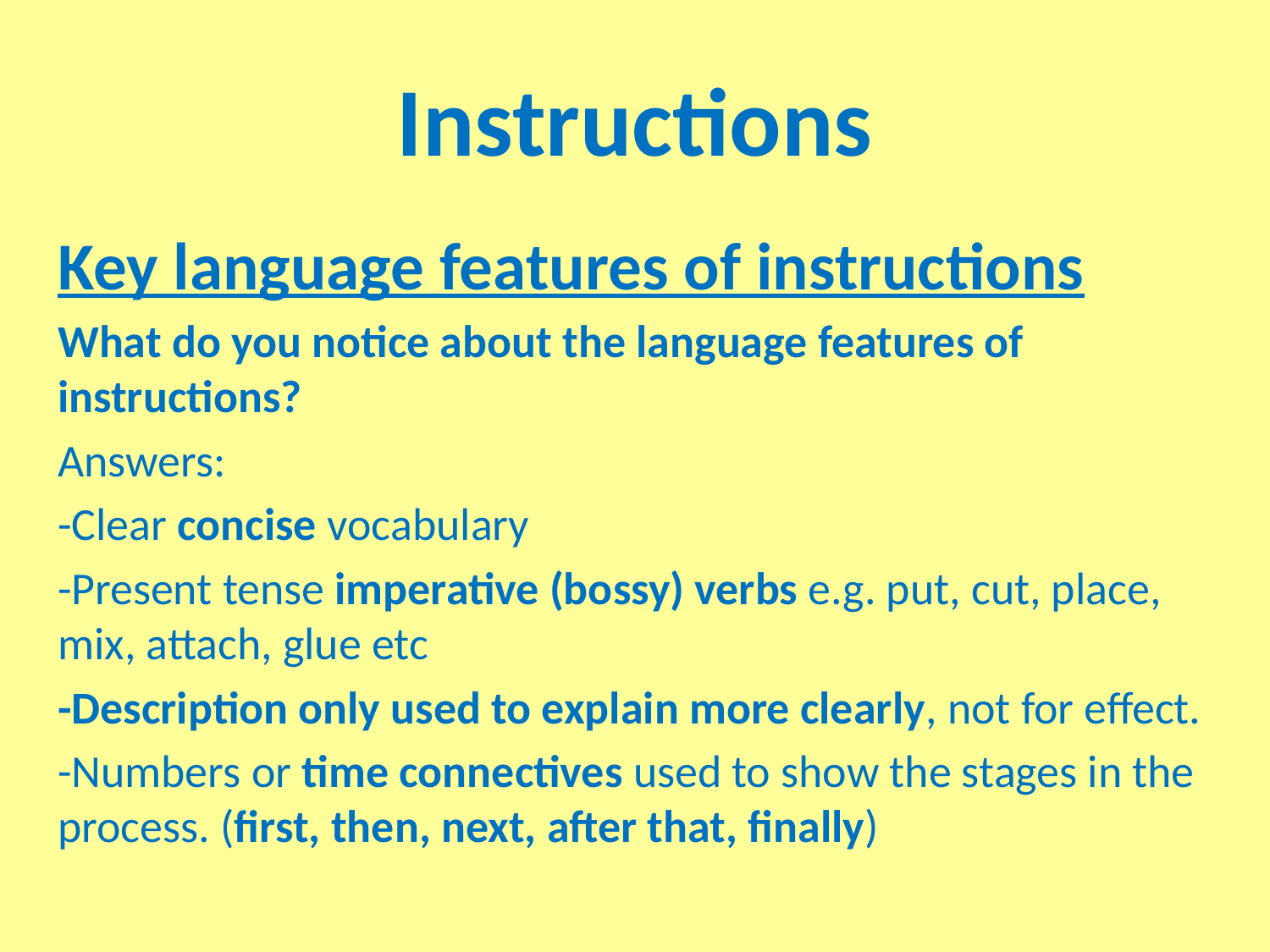

# Instructions
Key language features of instructions
What do you notice about the language features of instructions?
Answers:
-Clear concise vocabulary
-Present tense imperative (bossy) verbs e.g. put, cut, place, mix, attach, glue etc
-Description only used to explain more clearly, not for effect.
-Numbers or time connectives used to show the stages in the process. (first, then, next, after that, finally)